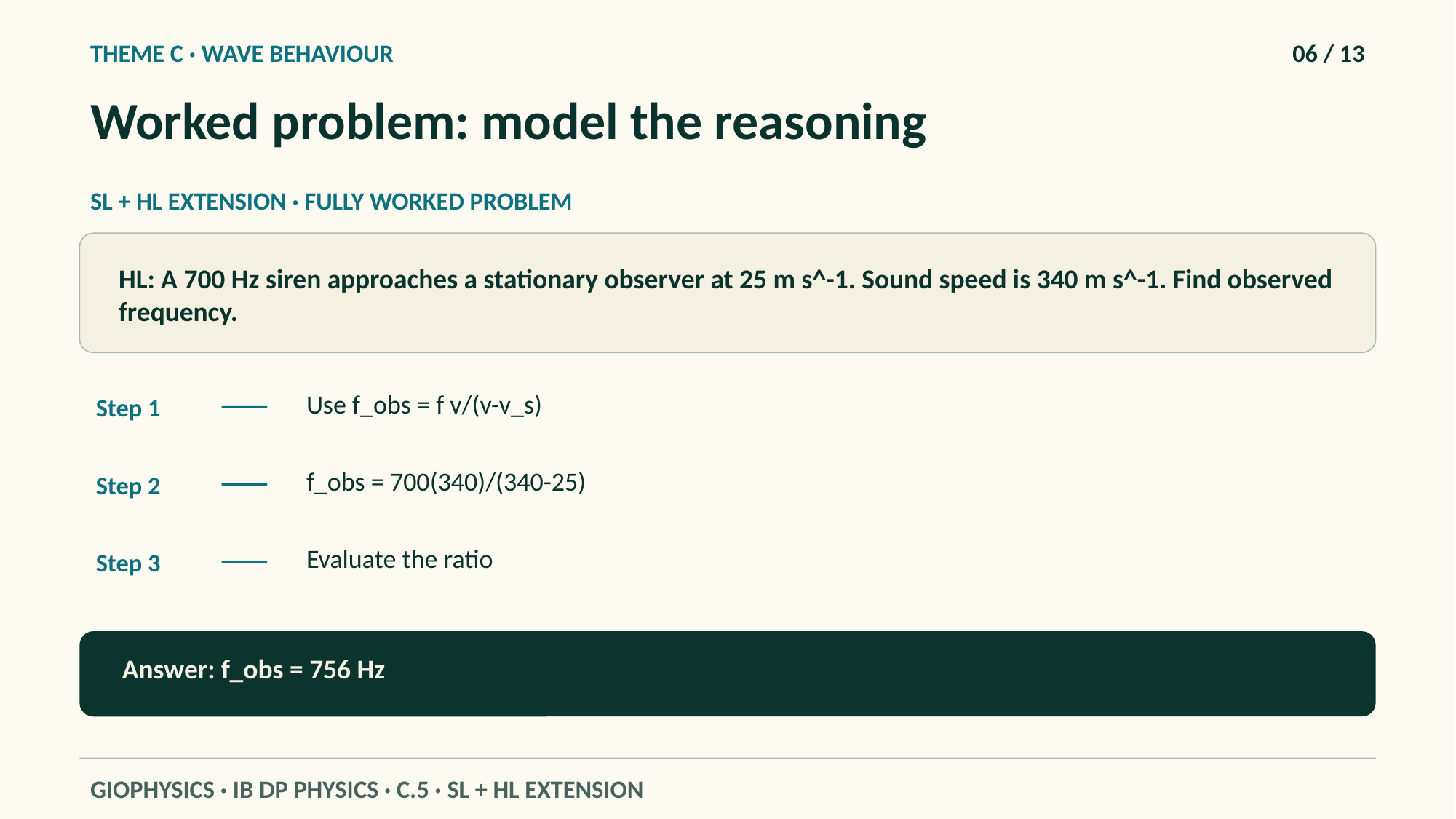

THEME C · WAVE BEHAVIOUR
06 / 13
Worked problem: model the reasoning
SL + HL EXTENSION · FULLY WORKED PROBLEM

HL: A 700 Hz siren approaches a stationary observer at 25 m s^-1. Sound speed is 340 m s^-1. Find observed frequency.
Use f_obs = f v/(v-v_s)
Step 1

f_obs = 700(340)/(340-25)
Step 2

Evaluate the ratio
Step 3

Answer: f_obs = 756 Hz

GIOPHYSICS · IB DP PHYSICS · C.5 · SL + HL EXTENSION